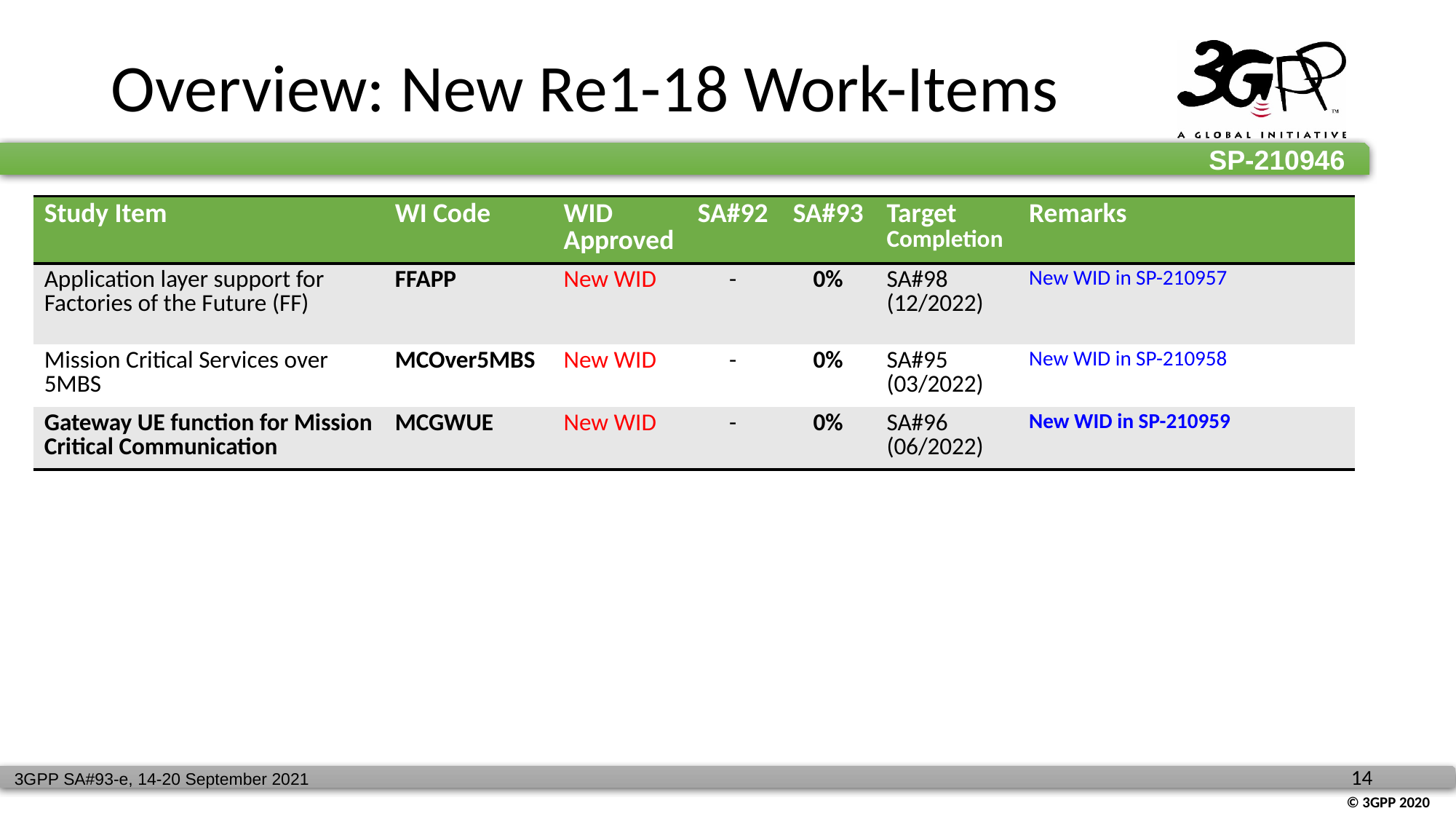

# Overview: New Re1-18 Work-Items
| Study Item | WI Code | WID Approved | SA#92 | SA#93 | Target Completion | Remarks |
| --- | --- | --- | --- | --- | --- | --- |
| Application layer support for Factories of the Future (FF) | FFAPP | New WID | - | 0% | SA#98 (12/2022) | New WID in SP-210957 |
| Mission Critical Services over 5MBS | MCOver5MBS | New WID | - | 0% | SA#95 (03/2022) | New WID in SP-210958 |
| Gateway UE function for Mission Critical Communication | MCGWUE | New WID | - | 0% | SA#96 (06/2022) | New WID in SP-210959 |